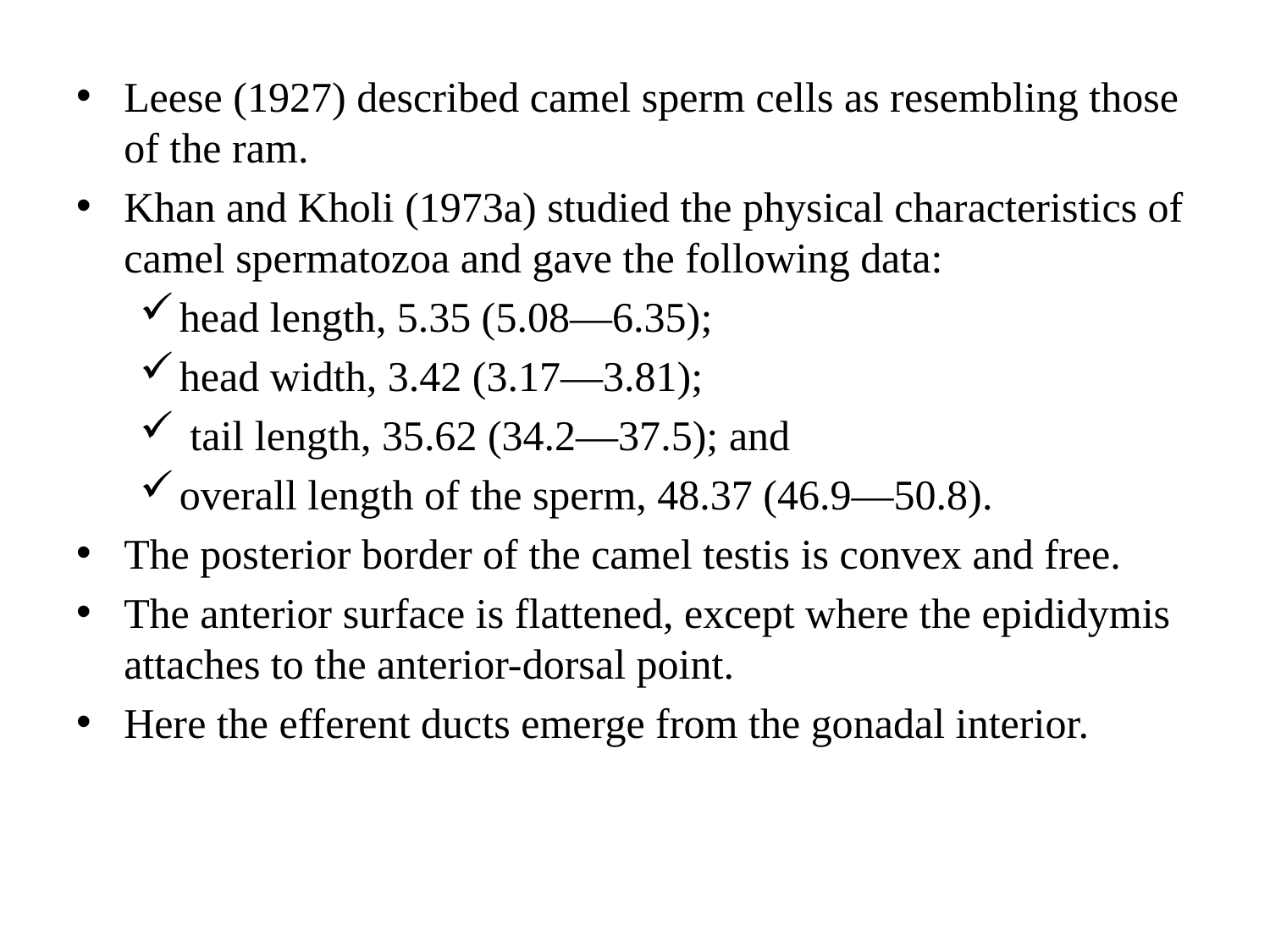

Leese (1927) described camel sperm cells as resembling those of the ram.
Khan and Kholi (1973a) studied the physical characteristics of camel spermatozoa and gave the following data:
head length, 5.35 (5.08—6.35);
head width, 3.42 (3.17—3.81);
 tail length, 35.62 (34.2—37.5); and
overall length of the sperm, 48.37 (46.9—50.8).
The posterior border of the camel testis is convex and free.
The anterior surface is flattened, except where the epididymis attaches to the anterior-dorsal point.
Here the efferent ducts emerge from the gonadal interior.